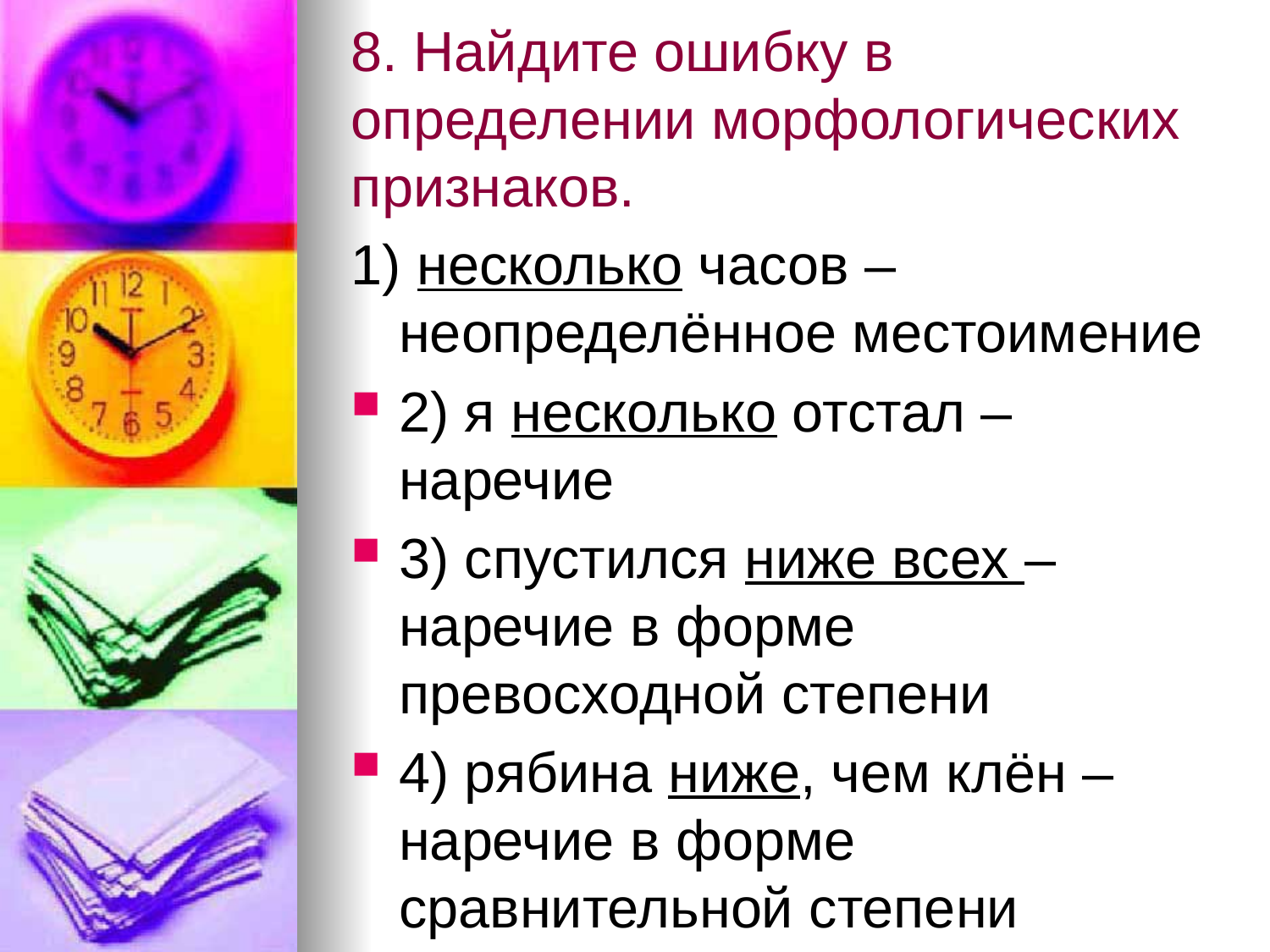

# 8. Найдите ошибку в определении морфологических признаков.
1) несколько часов – неопределённое местоимение
2) я несколько отстал – наречие
3) спустился ниже всех – наречие в форме превосходной степени
4) рябина ниже, чем клён – наречие в форме сравнительной степени